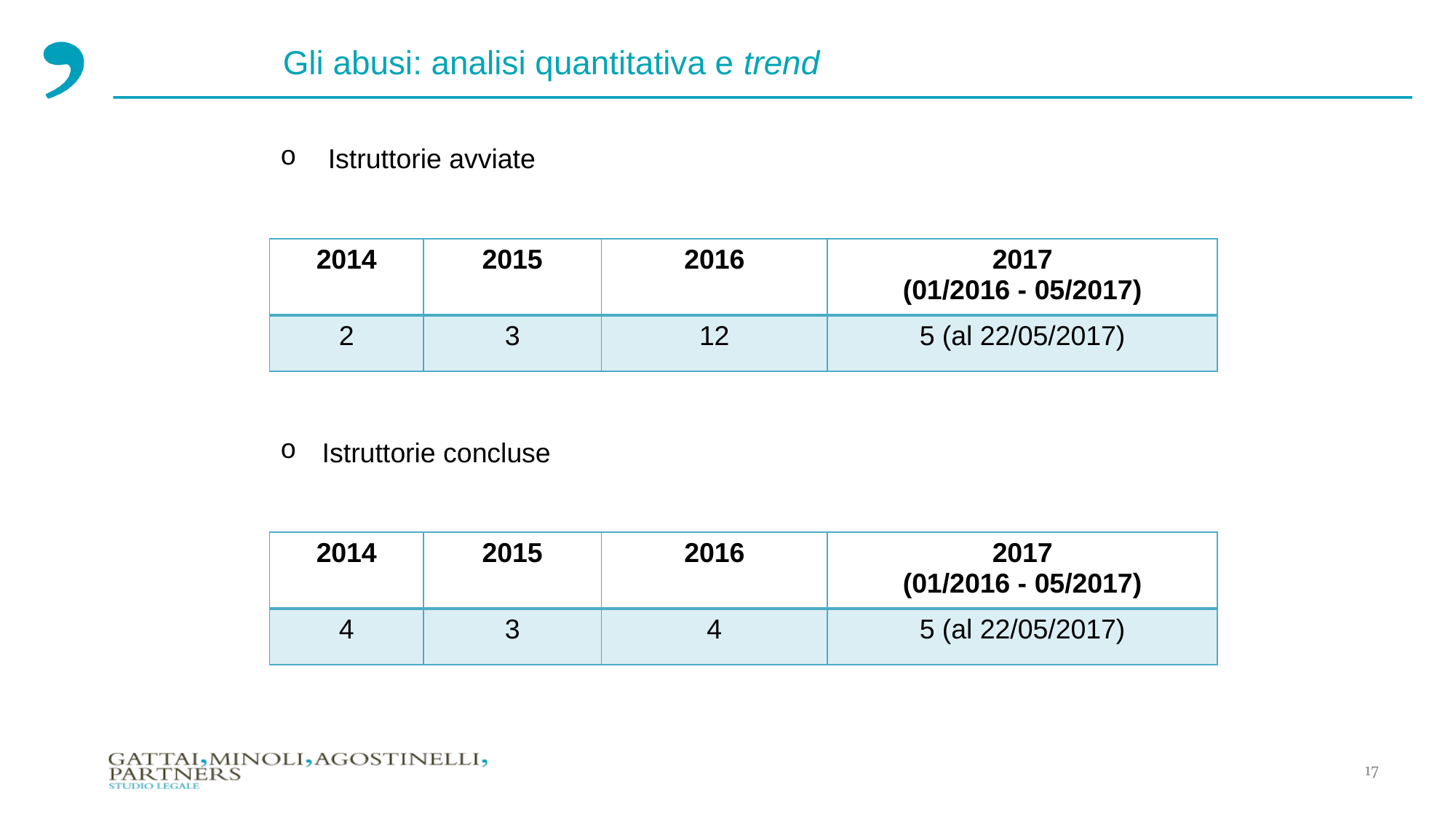

Gli abusi: analisi quantitativa e trend
Istruttorie avviate
| 2014 | 2015 | 2016 | 2017 (01/2016 - 05/2017) |
| --- | --- | --- | --- |
| 2 | 3 | 12 | 5 (al 22/05/2017) |
 Istruttorie concluse
| 2014 | 2015 | 2016 | 2017 (01/2016 - 05/2017) |
| --- | --- | --- | --- |
| 4 | 3 | 4 | 5 (al 22/05/2017) |
17